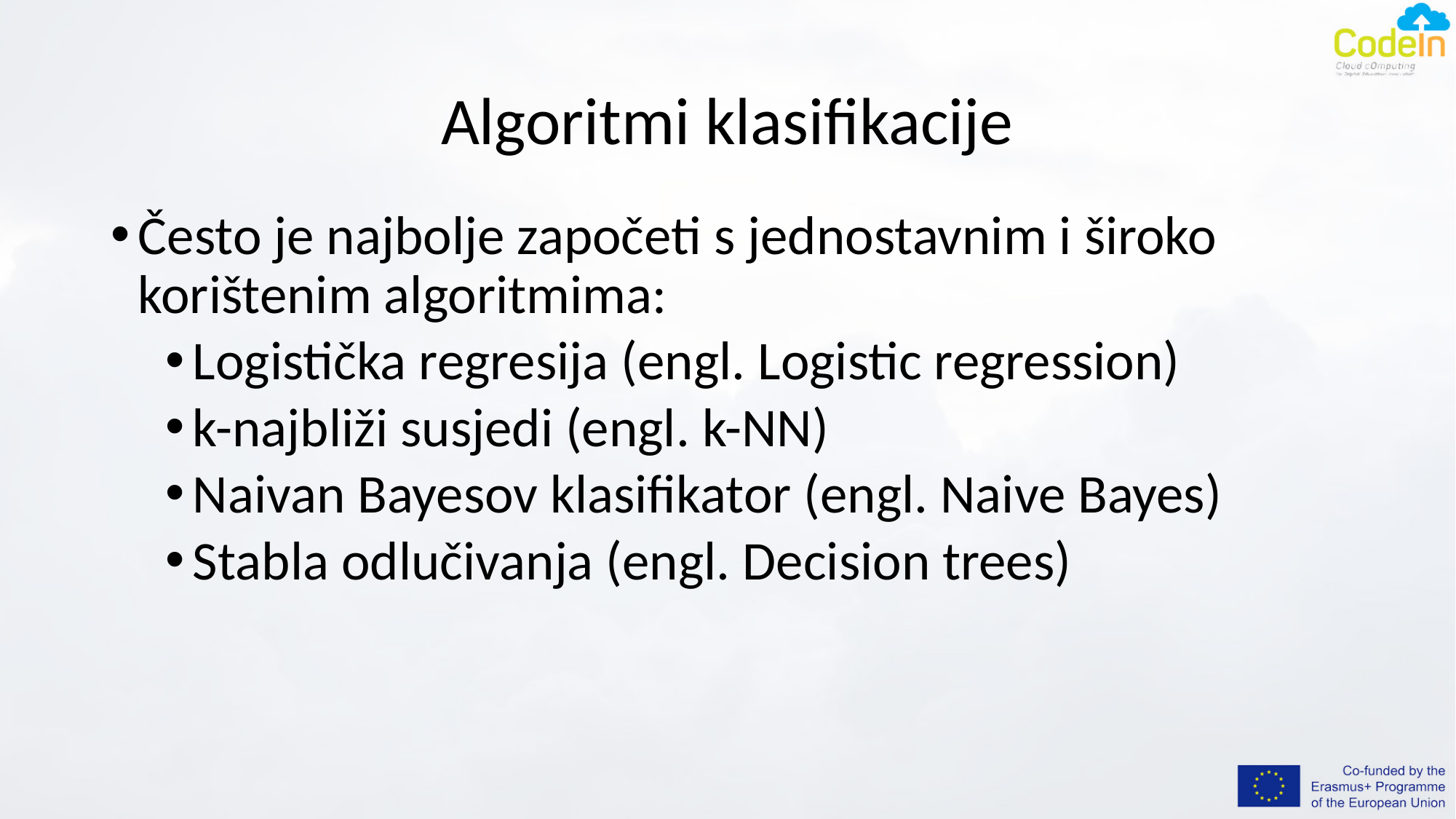

# Algoritmi klasifikacije
Često je najbolje započeti s jednostavnim i široko korištenim algoritmima:
Logistička regresija (engl. Logistic regression)
k-najbliži susjedi (engl. k-NN)
Naivan Bayesov klasifikator (engl. Naive Bayes)
Stabla odlučivanja (engl. Decision trees)